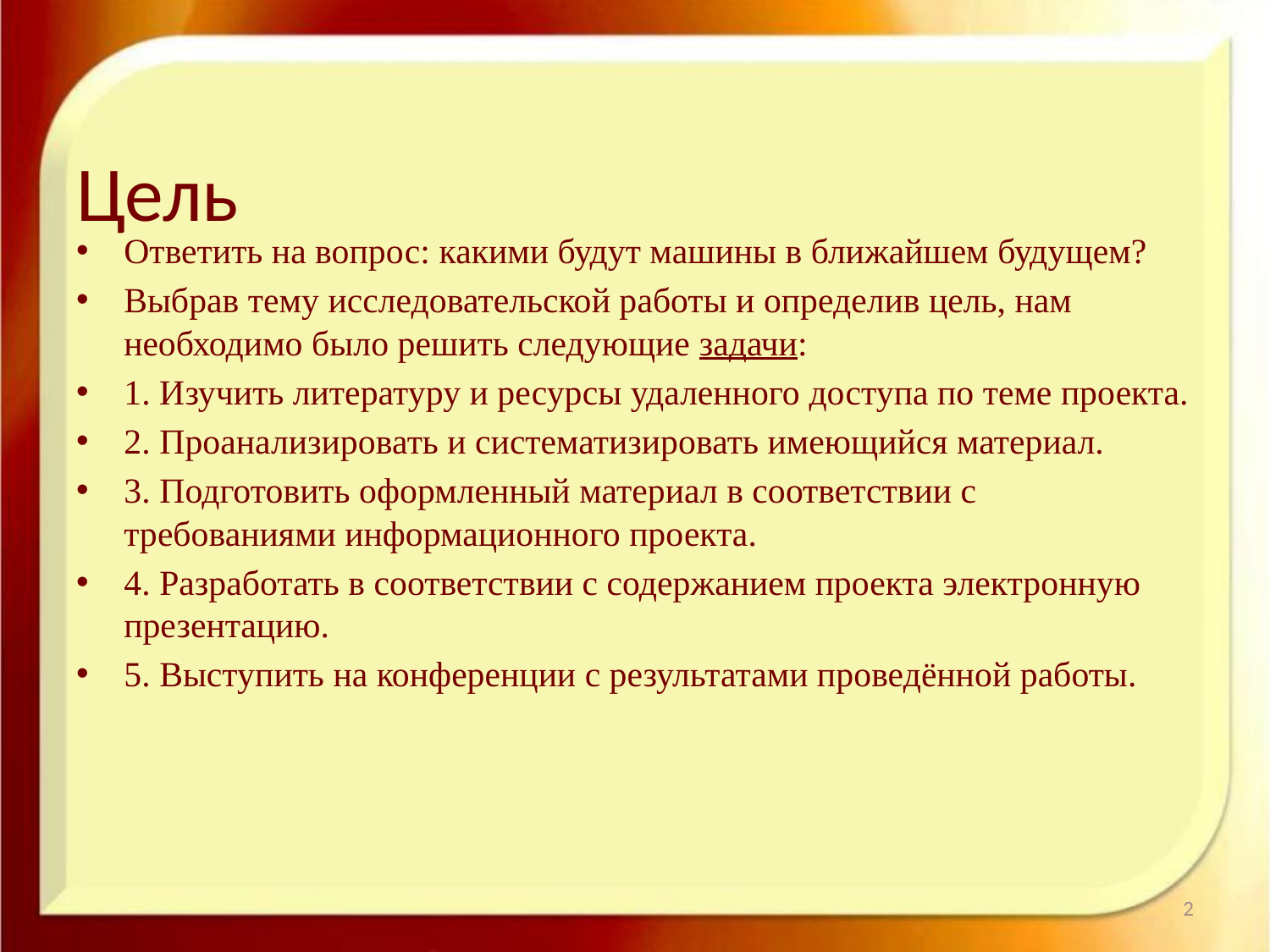

# Цель
Ответить на вопрос: какими будут машины в ближайшем будущем?
Выбрав тему исследовательской работы и определив цель, нам необходимо было решить следующие задачи:
1. Изучить литературу и ресурсы удаленного доступа по теме проекта.
2. Проанализировать и систематизировать имеющийся материал.
3. Подготовить оформленный материал в соответствии с требованиями информационного проекта.
4. Разработать в соответствии с содержанием проекта электронную презентацию.
5. Выступить на конференции с результатами проведённой работы.

2